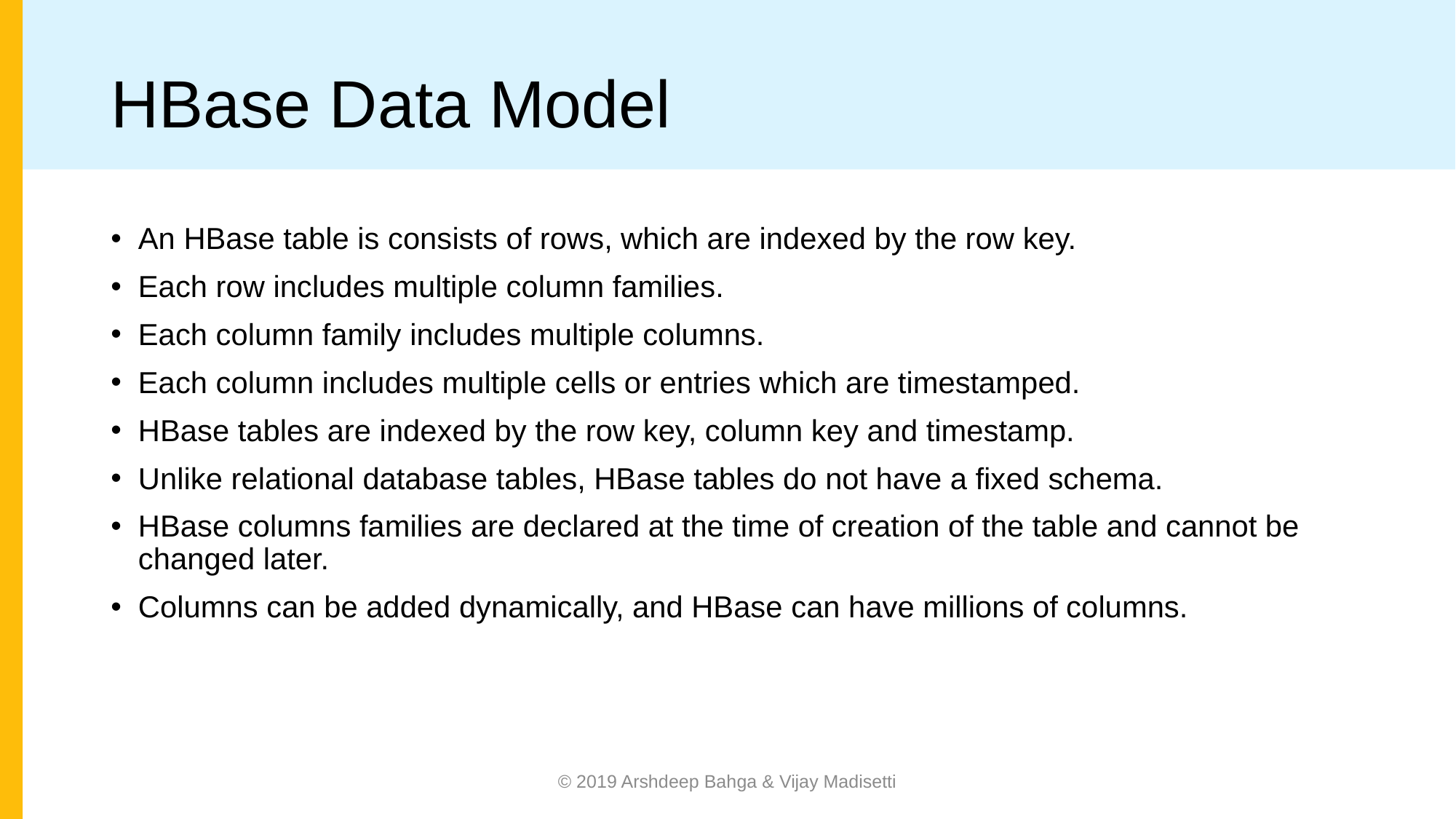

# HBase Data Model
An HBase table is consists of rows, which are indexed by the row key.
Each row includes multiple column families.
Each column family includes multiple columns.
Each column includes multiple cells or entries which are timestamped.
HBase tables are indexed by the row key, column key and timestamp.
Unlike relational database tables, HBase tables do not have a ﬁxed schema.
HBase columns families are declared at the time of creation of the table and cannot be changed later.
Columns can be added dynamically, and HBase can have millions of columns.
© 2019 Arshdeep Bahga & Vijay Madisetti